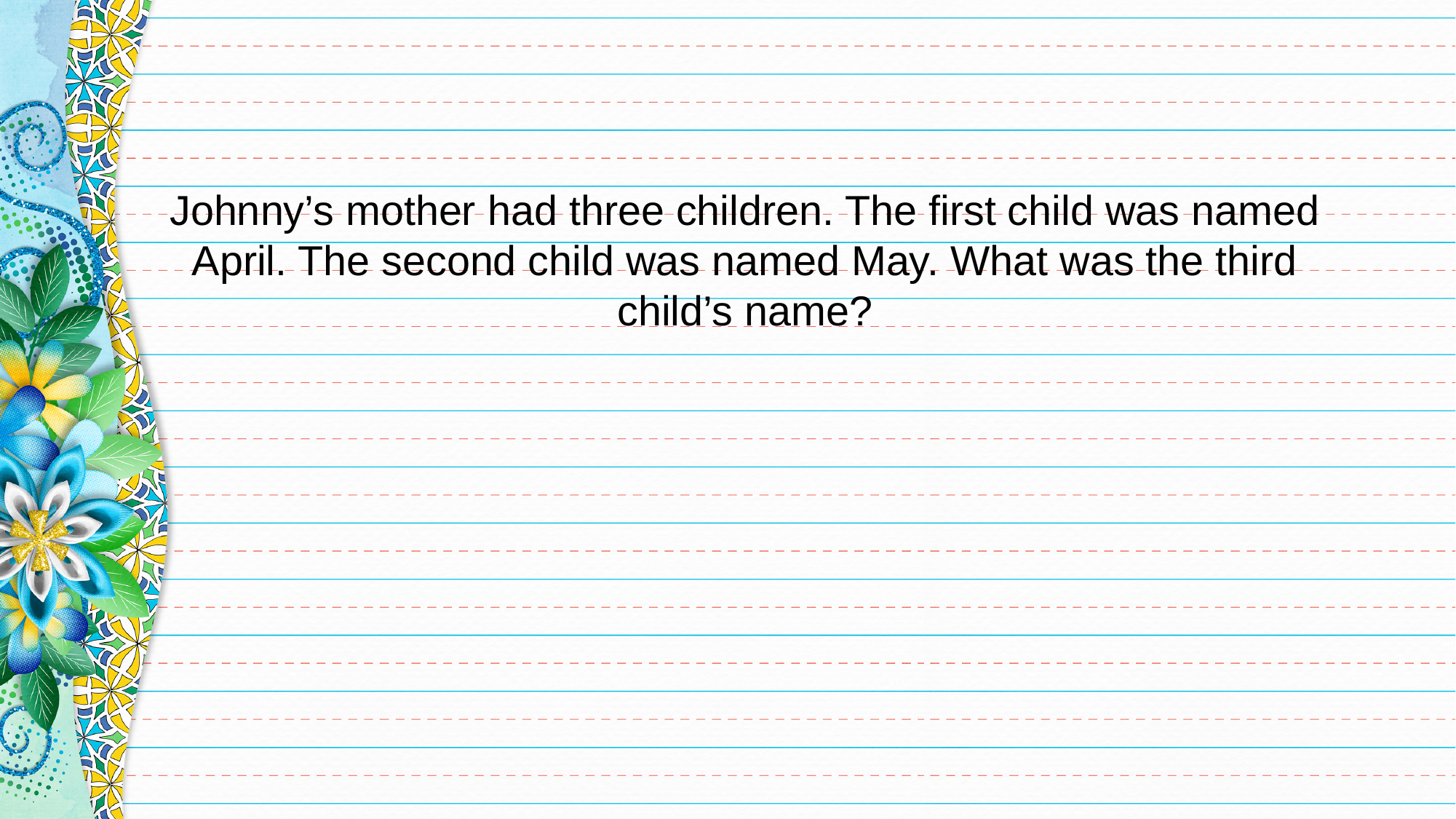

# Johnny’s mother had three children. The first child was named April. The second child was named May. What was the third child’s name?